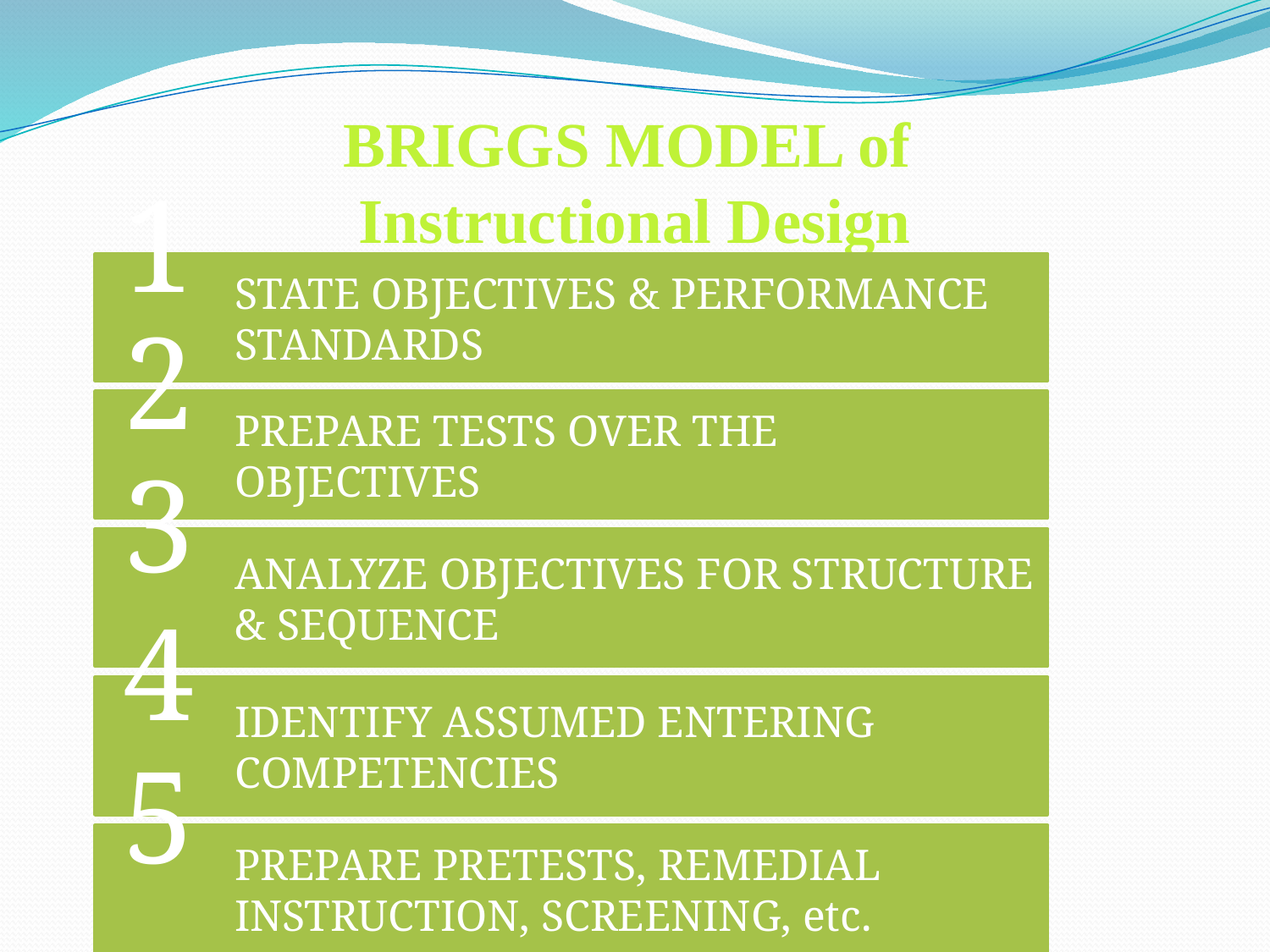

# BRIGGS MODEL of Instructional Design

1.
STATE OBJECTIVES & PERFORMANCE STANDARDS
2.
PREPARE TESTS OVER THE OBJECTIVES
3.
ANALYZE OBJECTIVES FOR STRUCTURE & SEQUENCE
4.
IDENTIFY ASSUMED ENTERING COMPETENCIES
5.
PREPARE PRETESTS, REMEDIAL INSTRUCTION, SCREENING, etc.